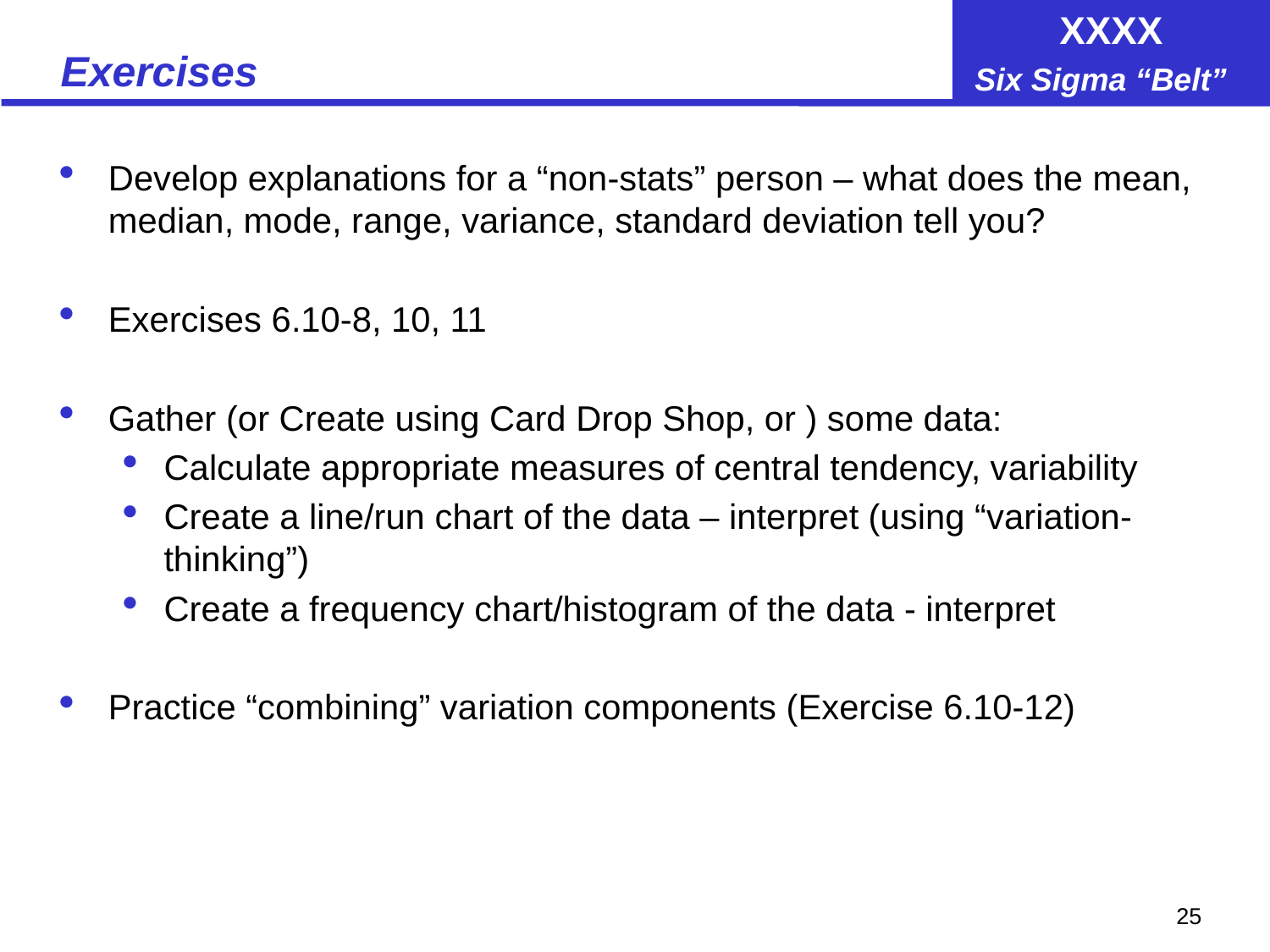

# Exercises
Develop explanations for a “non-stats” person – what does the mean, median, mode, range, variance, standard deviation tell you?

Exercises 6.10-8, 10, 11

Gather (or Create using Card Drop Shop, or ) some data:
Calculate appropriate measures of central tendency, variability
Create a line/run chart of the data – interpret (using “variation-thinking”)
Create a frequency chart/histogram of the data - interpret

Practice “combining” variation components (Exercise 6.10-12)